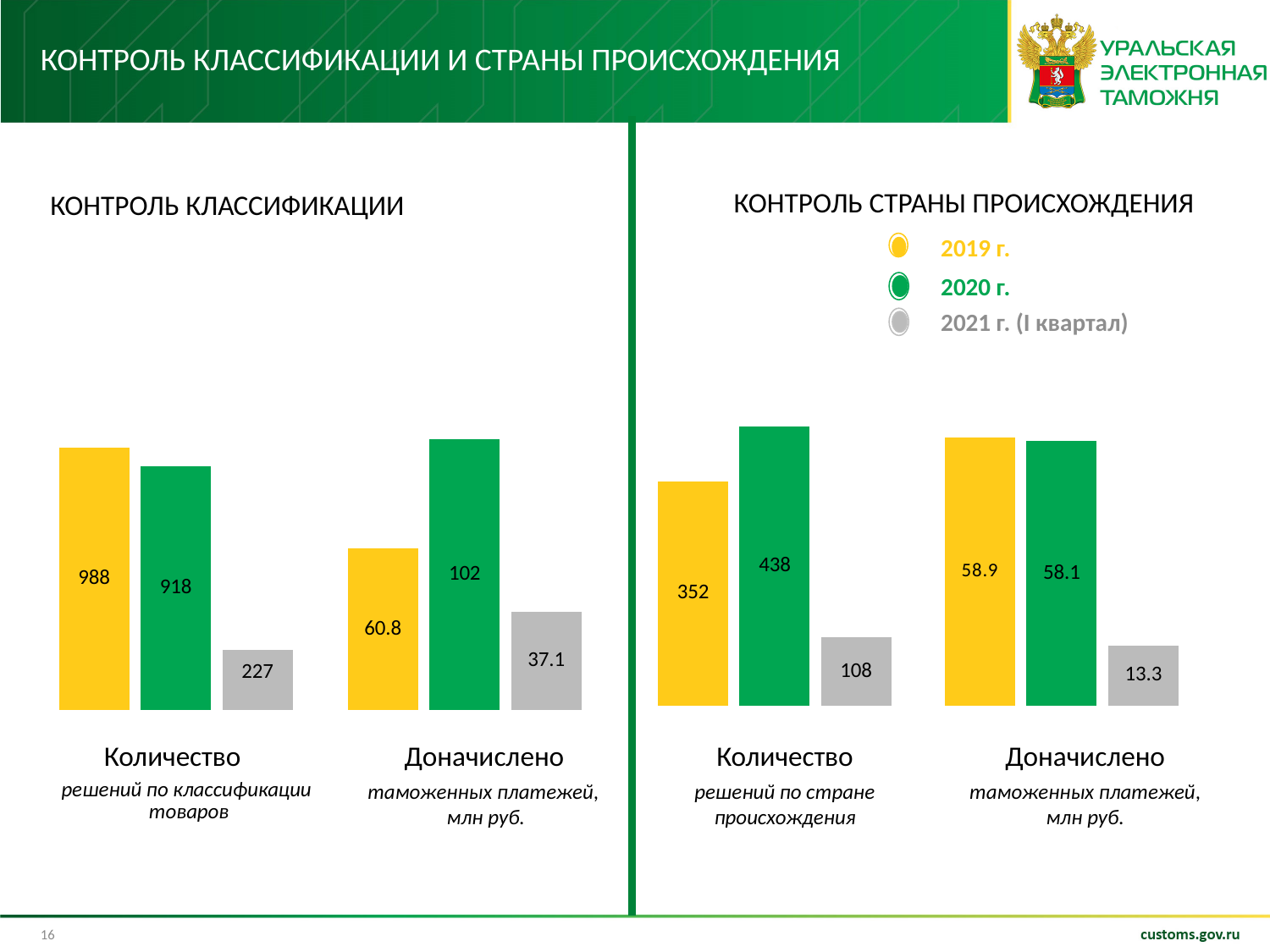

# Контроль классификации и страны происхождения
КОНТРОЛЬ СТРАНЫ ПРОИСХОЖДЕНИЯ
КОНТРОЛЬ КЛАССИФИКАЦИИ
2019 г.
2020 г.

### Chart

| Category | Row |
|---|---|
| 2019 | 352.0 |
| 2020 | 438.0 |
|  | 108.0 |

### Chart

| Category | Row |
|---|---|
| 2019 | 58.9 |
| 2020 | 58.1 |
|  | 13.3 |

### Chart

| Category | Row |
|---|---|

### Chart

| Category | Row |
|---|---|
| Jan  | 60.8 |
| Feb | 102.0 |
Количество
решений по классификации
товаров
Количество
решений по стране происхождения
Доначислено
таможенных платежей,
млн руб.
Доначислено
таможенных платежей,
млн руб.
2021 г. (I квартал)

### Chart

| Category |
|---|
16